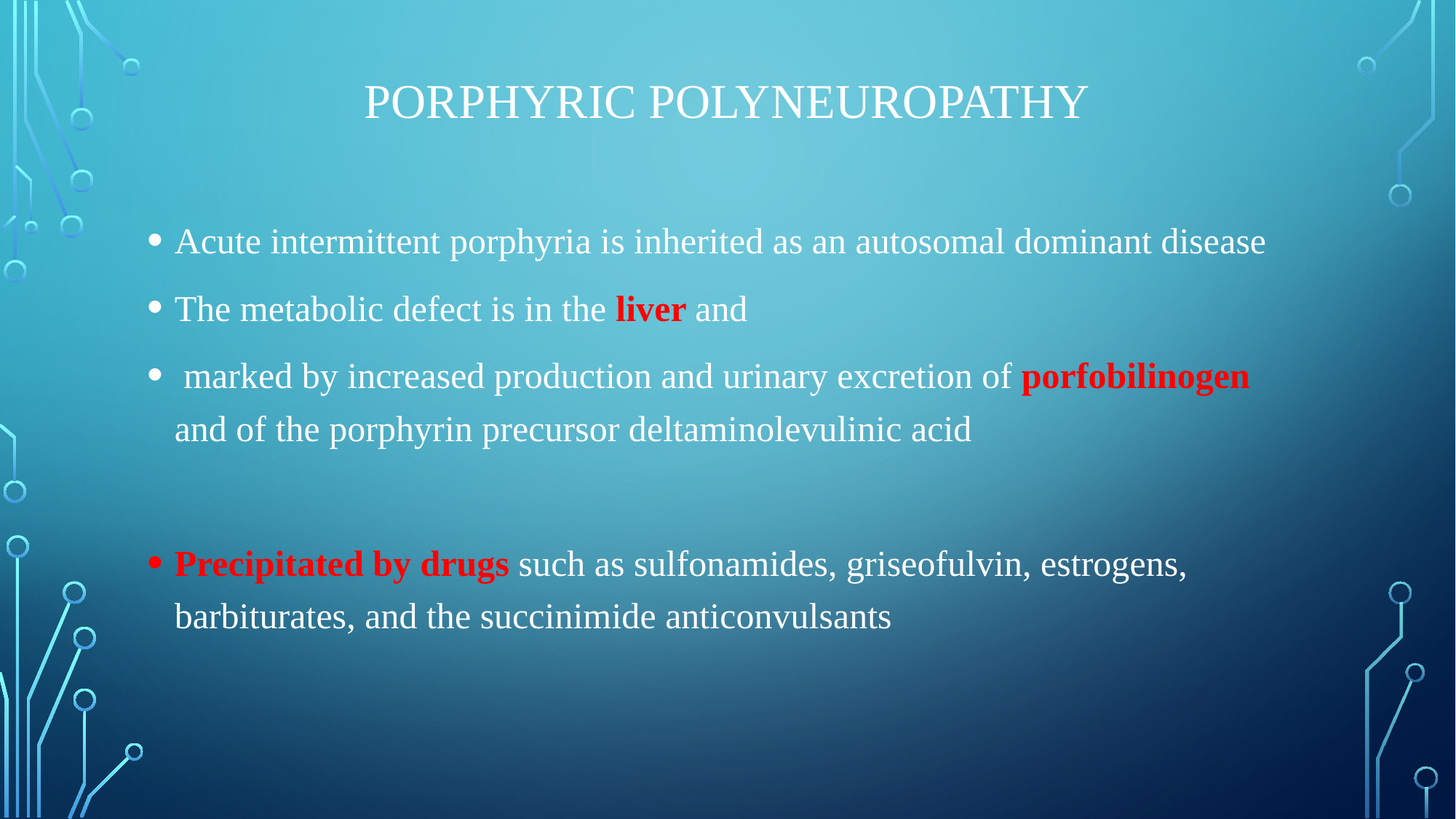

# Porphyric polyneuropathy
Acute intermittent porphyria is inherited as an autosomal dominant disease
The metabolic defect is in the liver and
 marked by increased production and urinary excretion of porfobilinogen and of the porphyrin precursor deltaminolevulinic acid

Precipitated by drugs such as sulfonamides, griseofulvin, estrogens, barbiturates, and the succinimide anticonvulsants